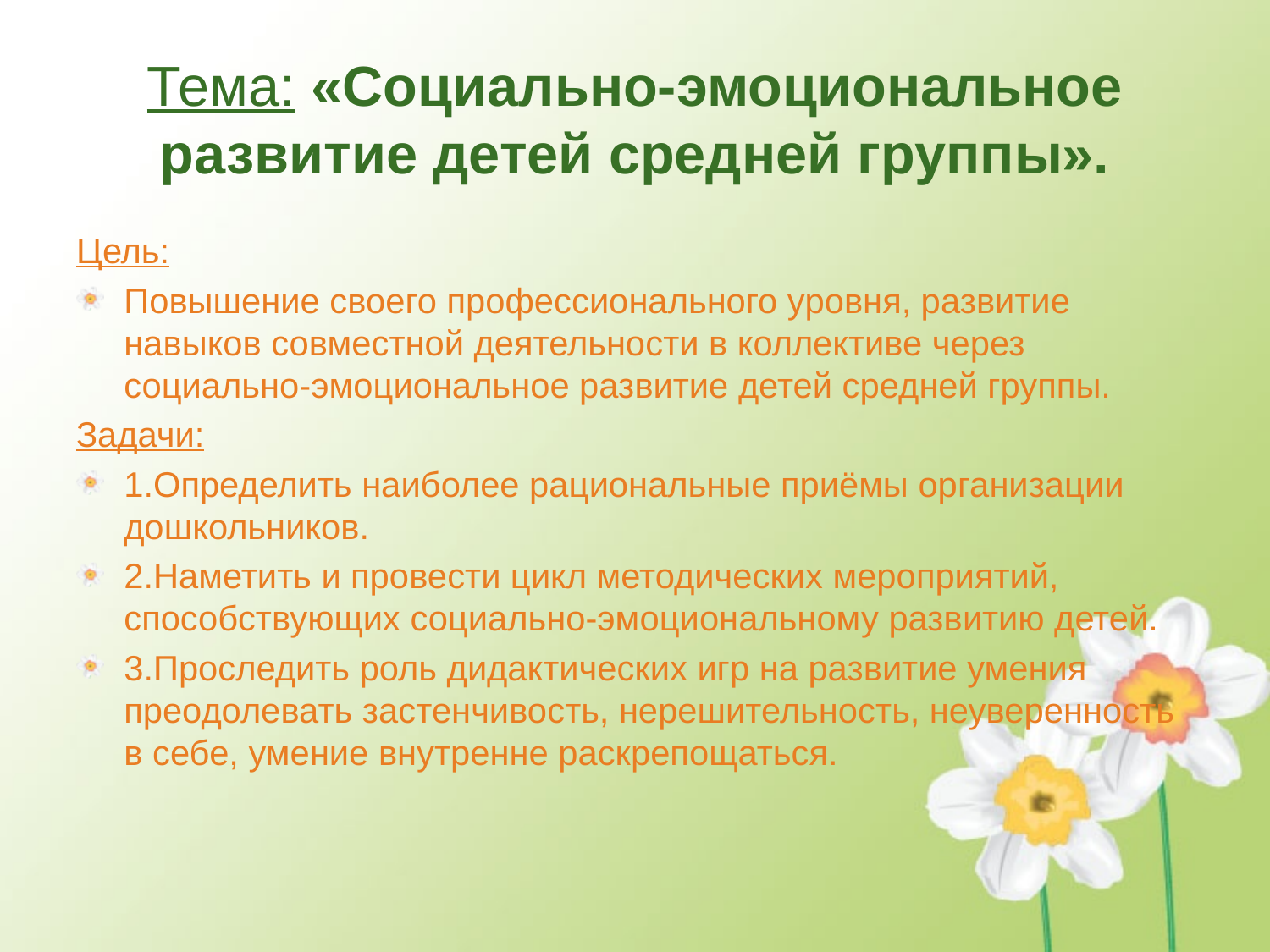

# Тема: «Социально-эмоциональное развитие детей средней группы».
Цель:
Повышение своего профессионального уровня, развитие навыков совместной деятельности в коллективе через социально-эмоциональное развитие детей средней группы.
Задачи:
1.Определить наиболее рациональные приёмы организации дошкольников.
2.Наметить и провести цикл методических мероприятий, способствующих социально-эмоциональному развитию детей.
3.Проследить роль дидактических игр на развитие умения преодолевать застенчивость, нерешительность, неуверенность в себе, умение внутренне раскрепощаться.